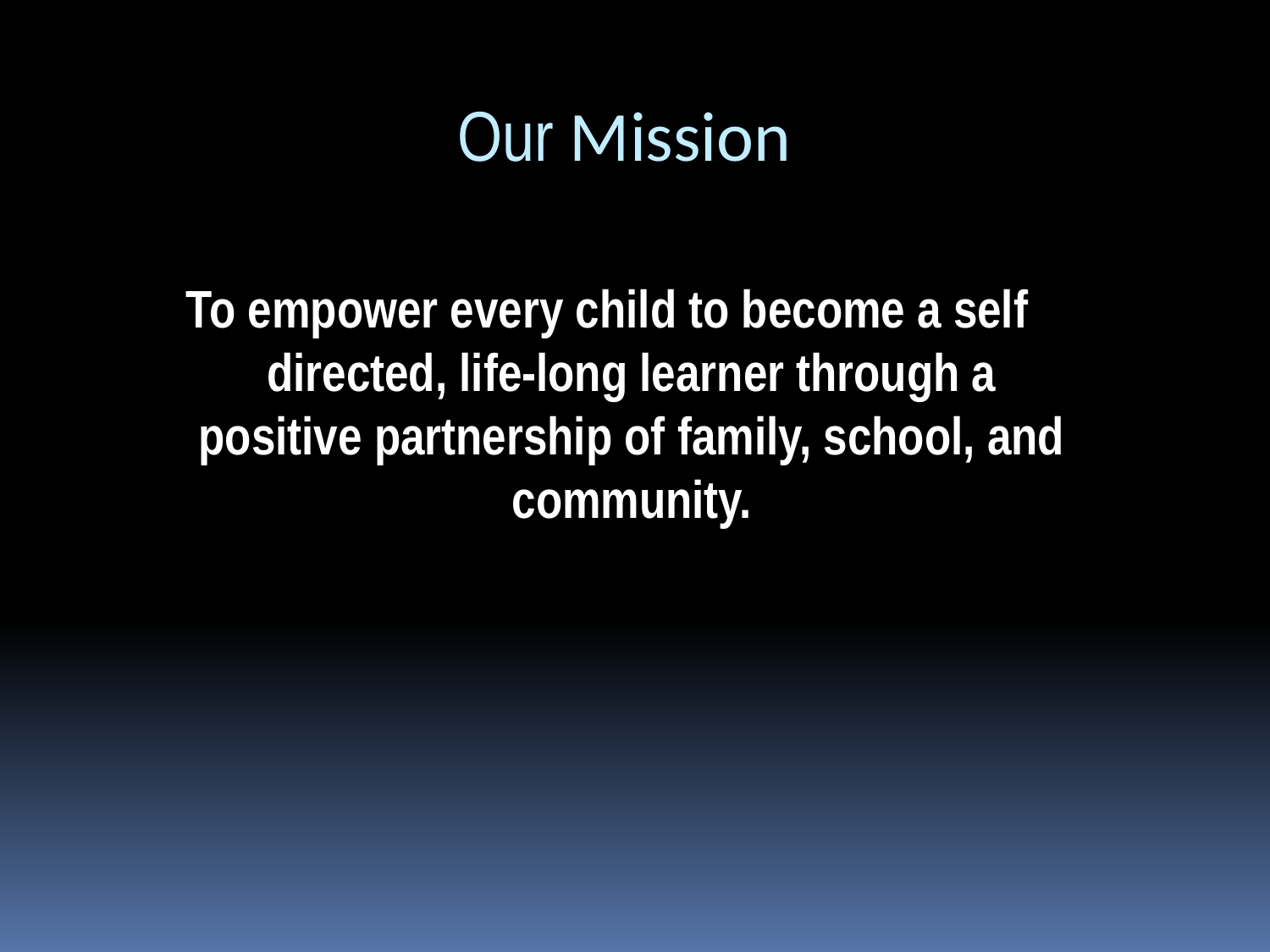

# Our Mission

To empower every child to become a self directed, life-long learner through a positive partnership of family, school, and community.